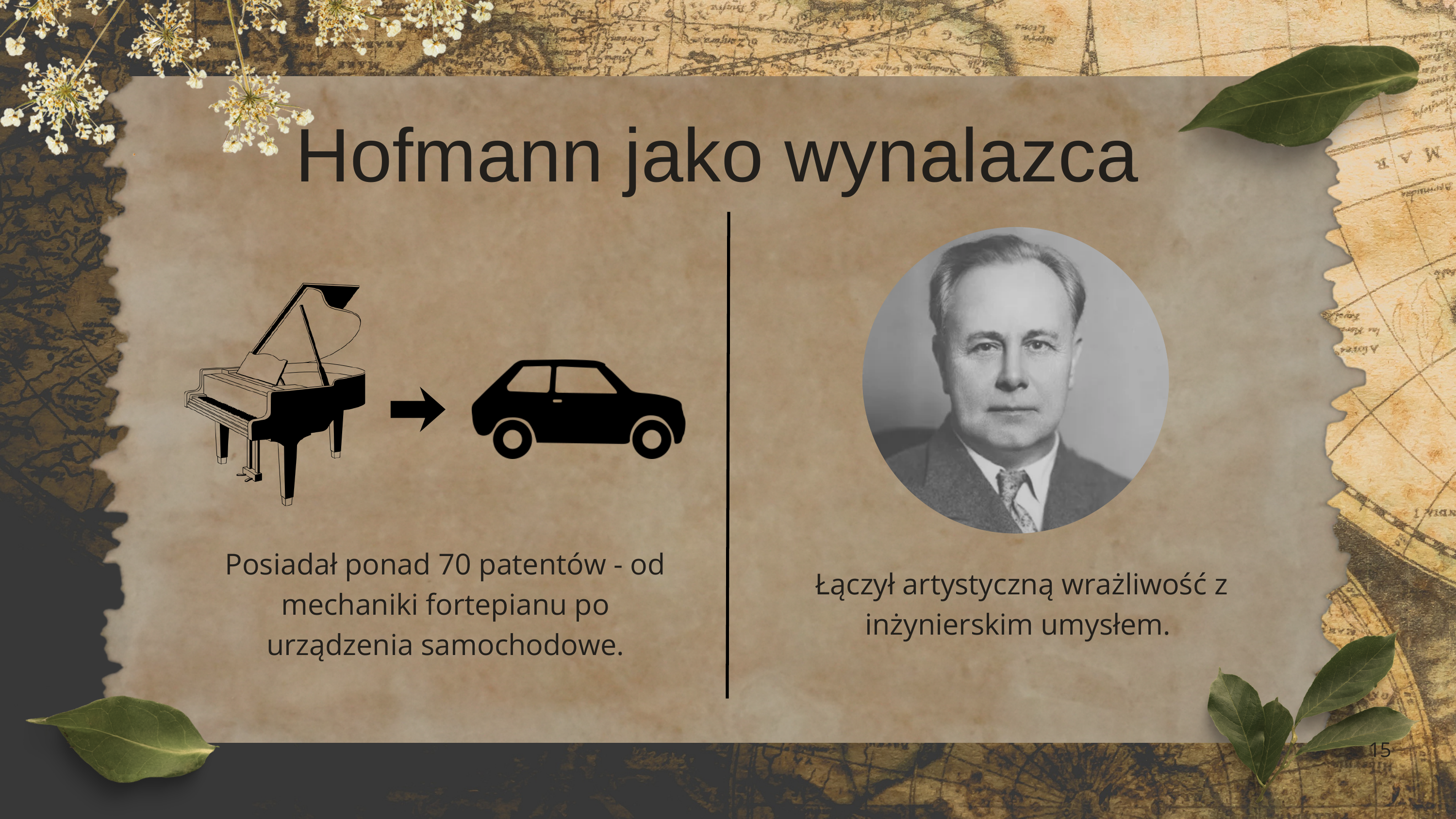

Hofmann jako wynalazca

Posiadał ponad 70 patentów - od mechaniki fortepianu po urządzenia samochodowe.
Łączył artystyczną wrażliwość z inżynierskim umysłem.

15